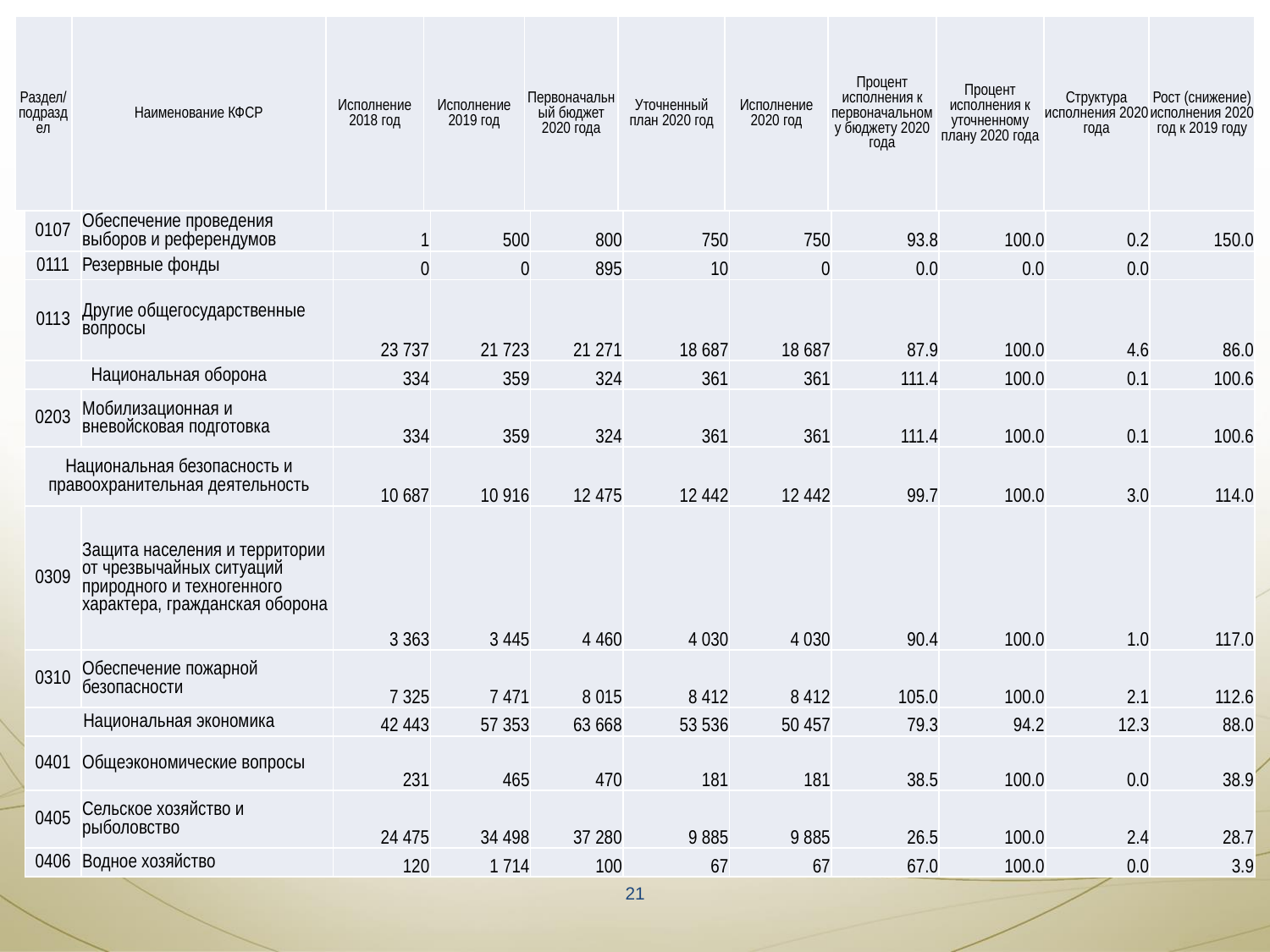

| Раздел/подраздел | Наименование КФСР | Исполнение 2018 год | Исполнение 2019 год | Первоначальный бюджет 2020 года | Уточненный план 2020 год | Исполнение 2020 год | Процент исполнения к первоначальному бюджету 2020 года | Процент исполнения к уточненному плану 2020 года | Структура исполнения 2020 года | Рост (снижение) исполнения 2020 год к 2019 году |
| --- | --- | --- | --- | --- | --- | --- | --- | --- | --- | --- |
| 0107 | Обеспечение проведения выборов и референдумов | 1 | 500 | 800 | 750 | 750 | 93.8 | 100.0 | 0.2 | 150.0 |
| --- | --- | --- | --- | --- | --- | --- | --- | --- | --- | --- |
| 0111 | Резервные фонды | 0 | 0 | 895 | 10 | 0 | 0.0 | 0.0 | 0.0 |  |
| 0113 | Другие общегосударственные вопросы | 23 737 | 21 723 | 21 271 | 18 687 | 18 687 | 87.9 | 100.0 | 4.6 | 86.0 |
| Национальная оборона |  | 334 | 359 | 324 | 361 | 361 | 111.4 | 100.0 | 0.1 | 100.6 |
| 0203 | Мобилизационная и вневойсковая подготовка | 334 | 359 | 324 | 361 | 361 | 111.4 | 100.0 | 0.1 | 100.6 |
| Национальная безопасность и правоохранительная деятельность |  | 10 687 | 10 916 | 12 475 | 12 442 | 12 442 | 99.7 | 100.0 | 3.0 | 114.0 |
| 0309 | Защита населения и территории от чрезвычайных ситуаций природного и техногенного характера, гражданская оборона | 3 363 | 3 445 | 4 460 | 4 030 | 4 030 | 90.4 | 100.0 | 1.0 | 117.0 |
| 0310 | Обеспечение пожарной безопасности | 7 325 | 7 471 | 8 015 | 8 412 | 8 412 | 105.0 | 100.0 | 2.1 | 112.6 |
| Национальная экономика |  | 42 443 | 57 353 | 63 668 | 53 536 | 50 457 | 79.3 | 94.2 | 12.3 | 88.0 |
| 0401 | Общеэкономические вопросы | 231 | 465 | 470 | 181 | 181 | 38.5 | 100.0 | 0.0 | 38.9 |
| 0405 | Сельское хозяйство и рыболовство | 24 475 | 34 498 | 37 280 | 9 885 | 9 885 | 26.5 | 100.0 | 2.4 | 28.7 |
| 0406 | Водное хозяйство | 120 | 1 714 | 100 | 67 | 67 | 67.0 | 100.0 | 0.0 | 3.9 |
21